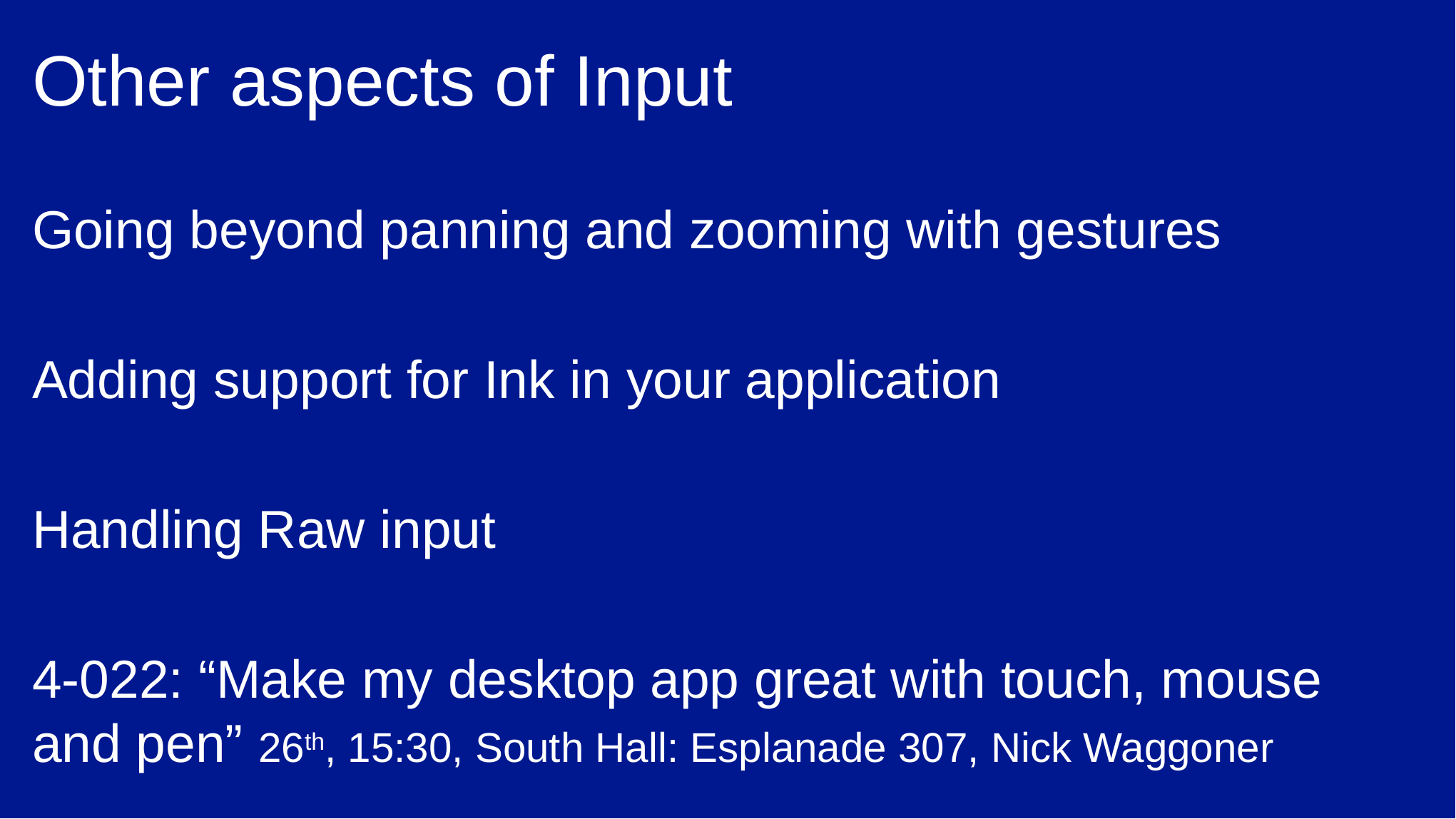

# Other aspects of Input
Going beyond panning and zooming with gestures

Adding support for Ink in your application

Handling Raw input

4-022: “Make my desktop app great with touch, mouse and pen” 26th, 15:30, South Hall: Esplanade 307, Nick Waggoner